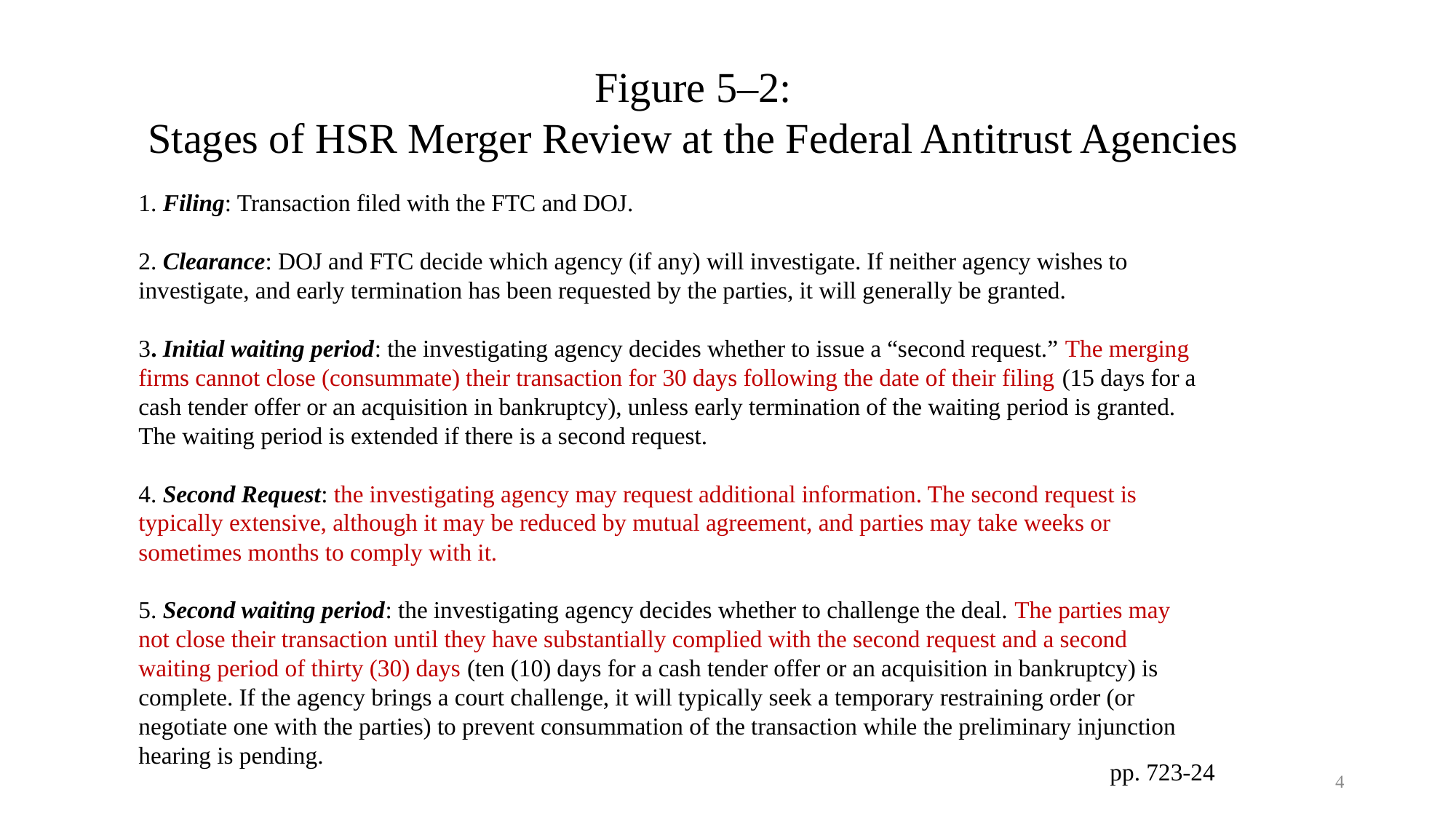

Figure 5–2:
Stages of HSR Merger Review at the Federal Antitrust Agencies

1. Filing: Transaction filed with the FTC and DOJ.

2. Clearance: DOJ and FTC decide which agency (if any) will investigate. If neither agency wishes to investigate, and early termination has been requested by the parties, it will generally be granted.

3. Initial waiting period: the investigating agency decides whether to issue a “second request.” The merging firms cannot close (consummate) their transaction for 30 days following the date of their filing (15 days for a cash tender offer or an acquisition in bankruptcy), unless early termination of the waiting period is granted. The waiting period is extended if there is a second request.

4. Second Request: the investigating agency may request additional information. The second request is typically extensive, although it may be reduced by mutual agreement, and parties may take weeks or sometimes months to comply with it.

5. Second waiting period: the investigating agency decides whether to challenge the deal. The parties may not close their transaction until they have substantially complied with the second request and a second waiting period of thirty (30) days (ten (10) days for a cash tender offer or an acquisition in bankruptcy) is complete. If the agency brings a court challenge, it will typically seek a temporary restraining order (or negotiate one with the parties) to prevent consummation of the transaction while the preliminary injunction hearing is pending.
pp. 723-24
4